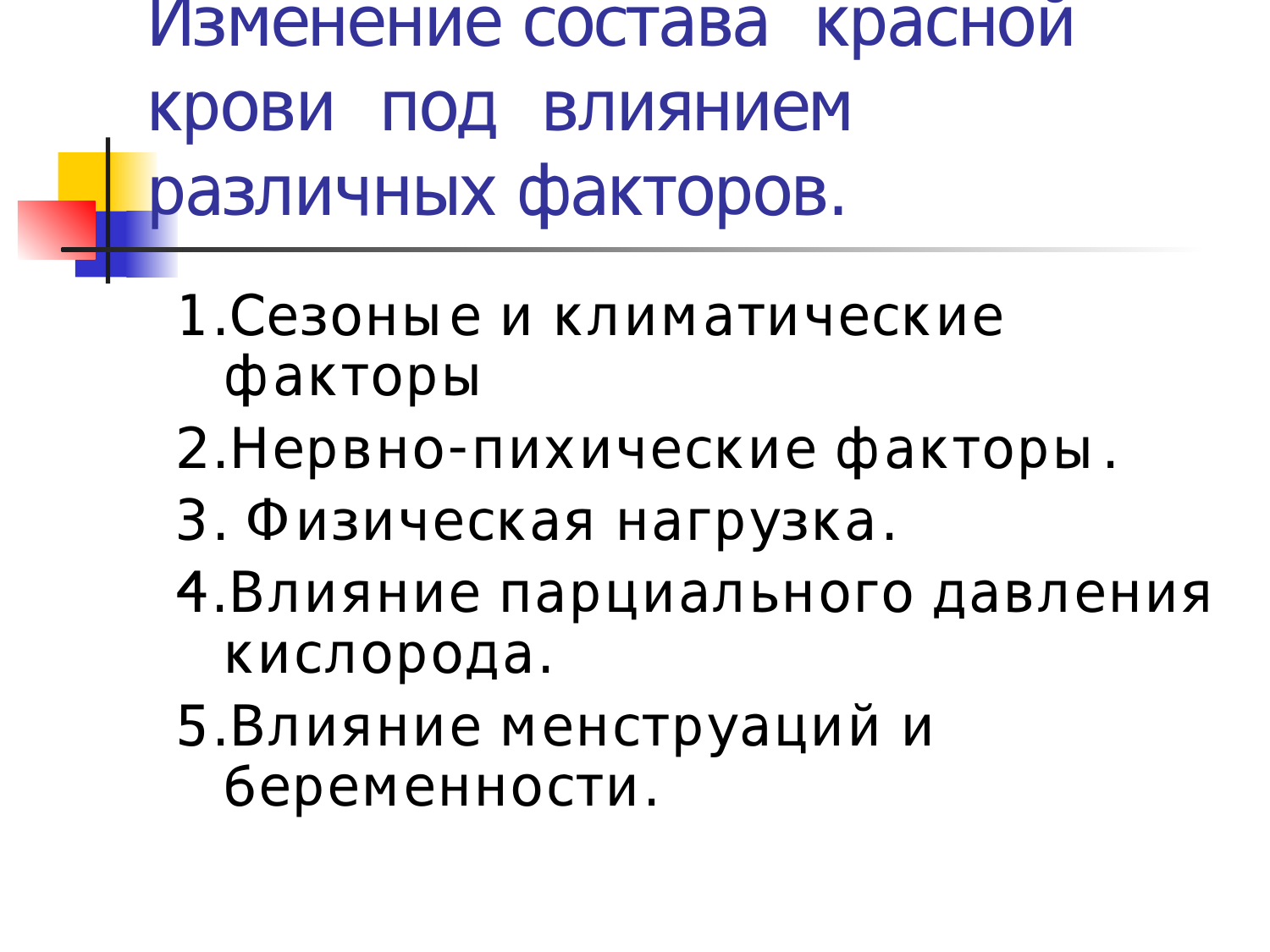

# Изменение состава  красной  крови  под  влиянием  различных факторов.
1.Сезоные и климатические факторы
2.Нервно-пихические факторы.
3. Физическая нагрузка.
4.Влияние парциального давления кислорода.
5.Влияние менструаций и беременности.